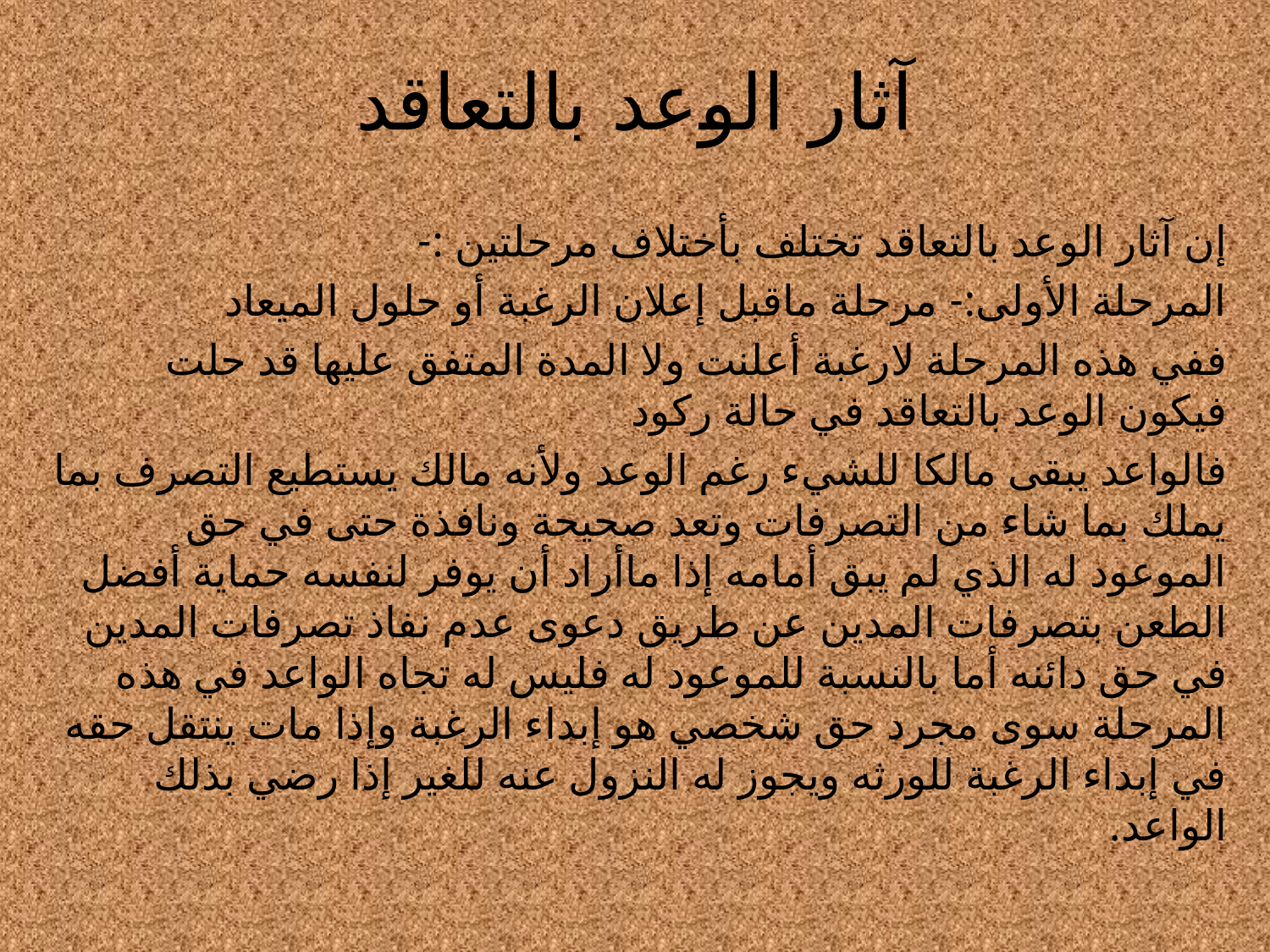

# آثار الوعد بالتعاقد
إن آثار الوعد بالتعاقد تختلف بأختلاف مرحلتين :-
المرحلة الأولى:- مرحلة ماقبل إعلان الرغبة أو حلول الميعاد
ففي هذه المرحلة لارغبة أعلنت ولا المدة المتفق عليها قد حلت فيكون الوعد بالتعاقد في حالة ركود
فالواعد يبقى مالكا للشيء رغم الوعد ولأنه مالك يستطيع التصرف بما يملك بما شاء من التصرفات وتعد صحيحة ونافذة حتى في حق الموعود له الذي لم يبق أمامه إذا ماأراد أن يوفر لنفسه حماية أفضل الطعن بتصرفات المدين عن طريق دعوى عدم نفاذ تصرفات المدين في حق دائنه أما بالنسبة للموعود له فليس له تجاه الواعد في هذه المرحلة سوى مجرد حق شخصي هو إبداء الرغبة وإذا مات ينتقل حقه في إبداء الرغبة للورثه ويجوز له النزول عنه للغير إذا رضي بذلك الواعد.